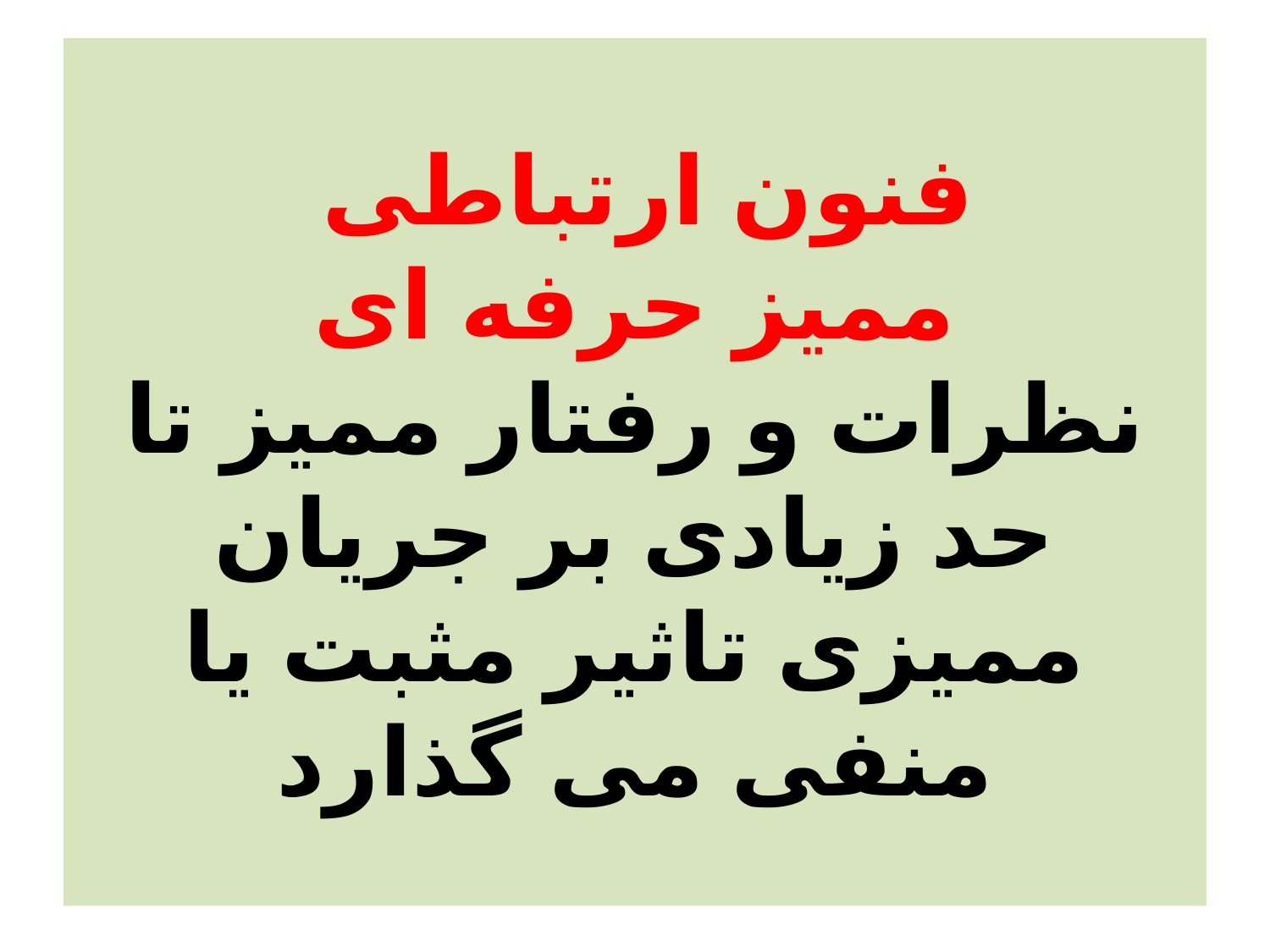

# فنون ارتباطی ممیز حرفه ای نظرات و رفتار ممیز تا حد زیادی بر جریان ممیزی تاثیر مثبت یا منفی می گذارد